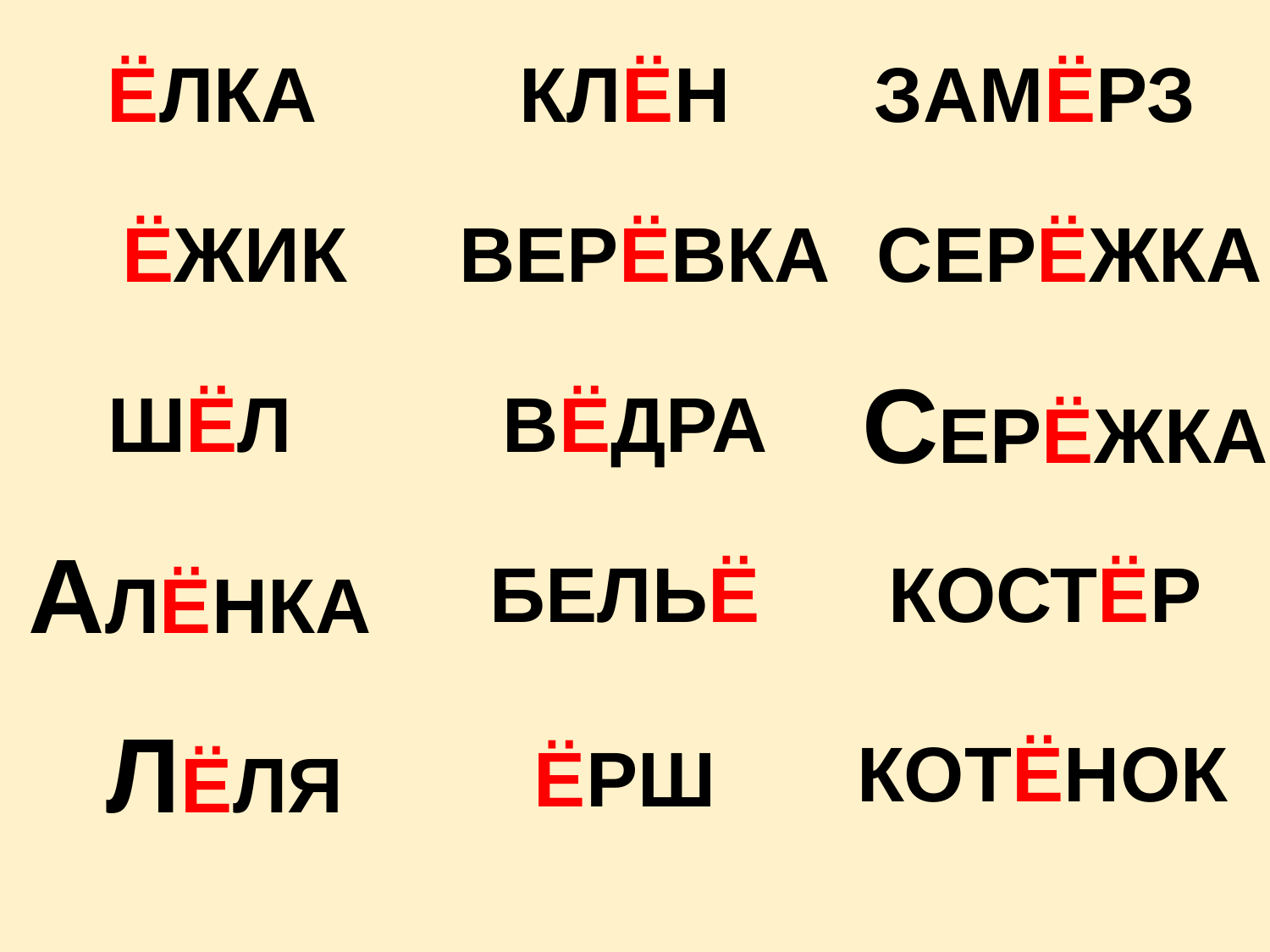

ЁЛКА
КЛЁН
ЗАМЁРЗ
ЁЖИК
ВЕРЁВКА
СЕРЁЖКА
ШЁЛ
ВЁДРА
СЕРЁЖКА
АЛЁНКА
БЕЛЬЁ
КОСТЁР
ЛЁЛЯ
КОТЁНОК
ЁРШ